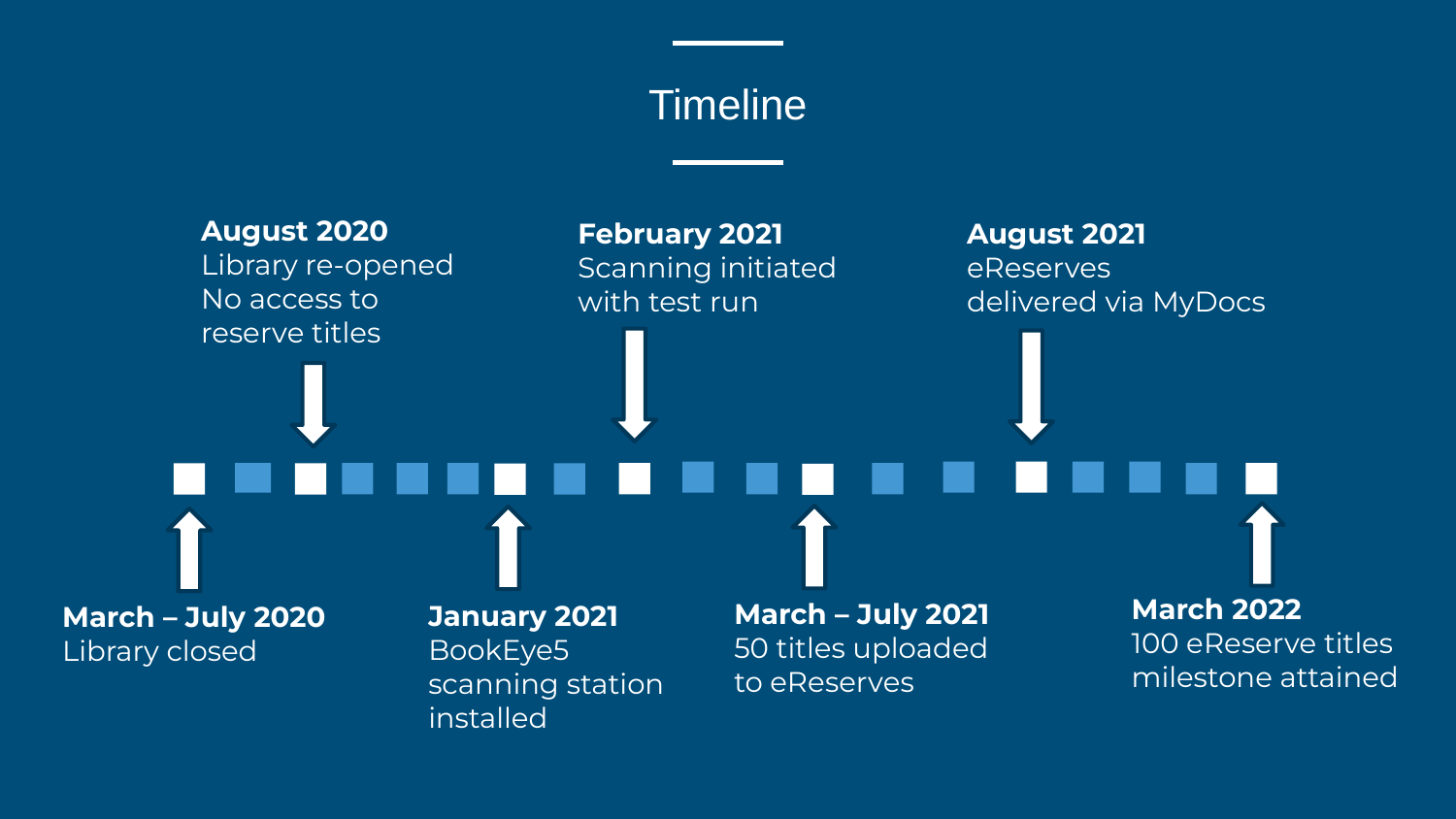

# Timeline
August 2020 Library re-opened No access to reserve titles
February 2021 Scanning initiated with test run
August 2021 eReserves
delivered via MyDocs

March 2022
100 eReserve titles milestone attained
March – July 2021 50 titles uploaded to eReserves
January 2021
BookEye5 scanning station installed
March – July 2020 Library closed